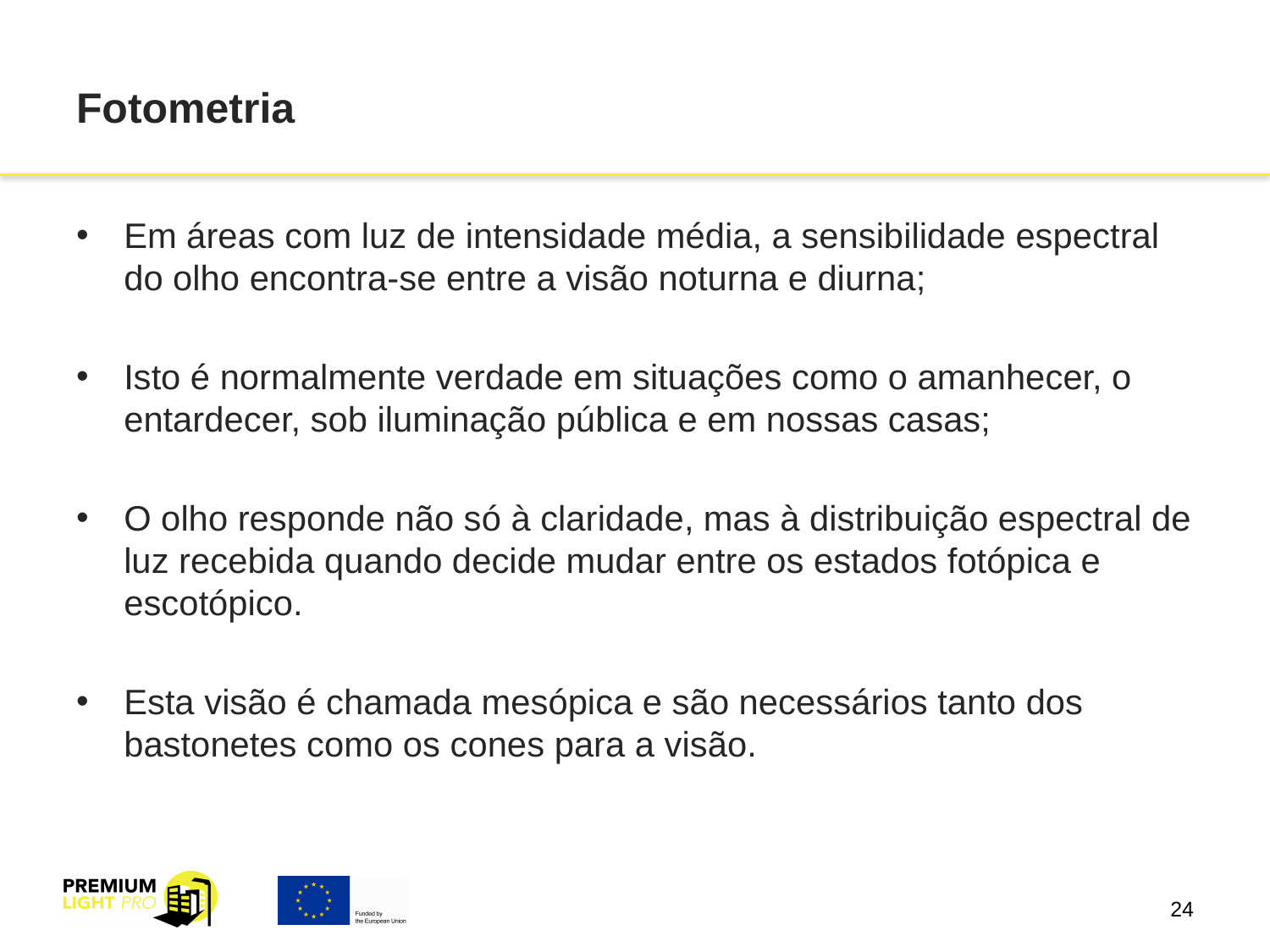

# Fotometria
Em áreas com luz de intensidade média, a sensibilidade espectral do olho encontra-se entre a visão noturna e diurna;

Isto é normalmente verdade em situações como o amanhecer, o entardecer, sob iluminação pública e em nossas casas;

O olho responde não só à claridade, mas à distribuição espectral de luz recebida quando decide mudar entre os estados fotópica e escotópico.

Esta visão é chamada mesópica e são necessários tanto dos bastonetes como os cones para a visão.